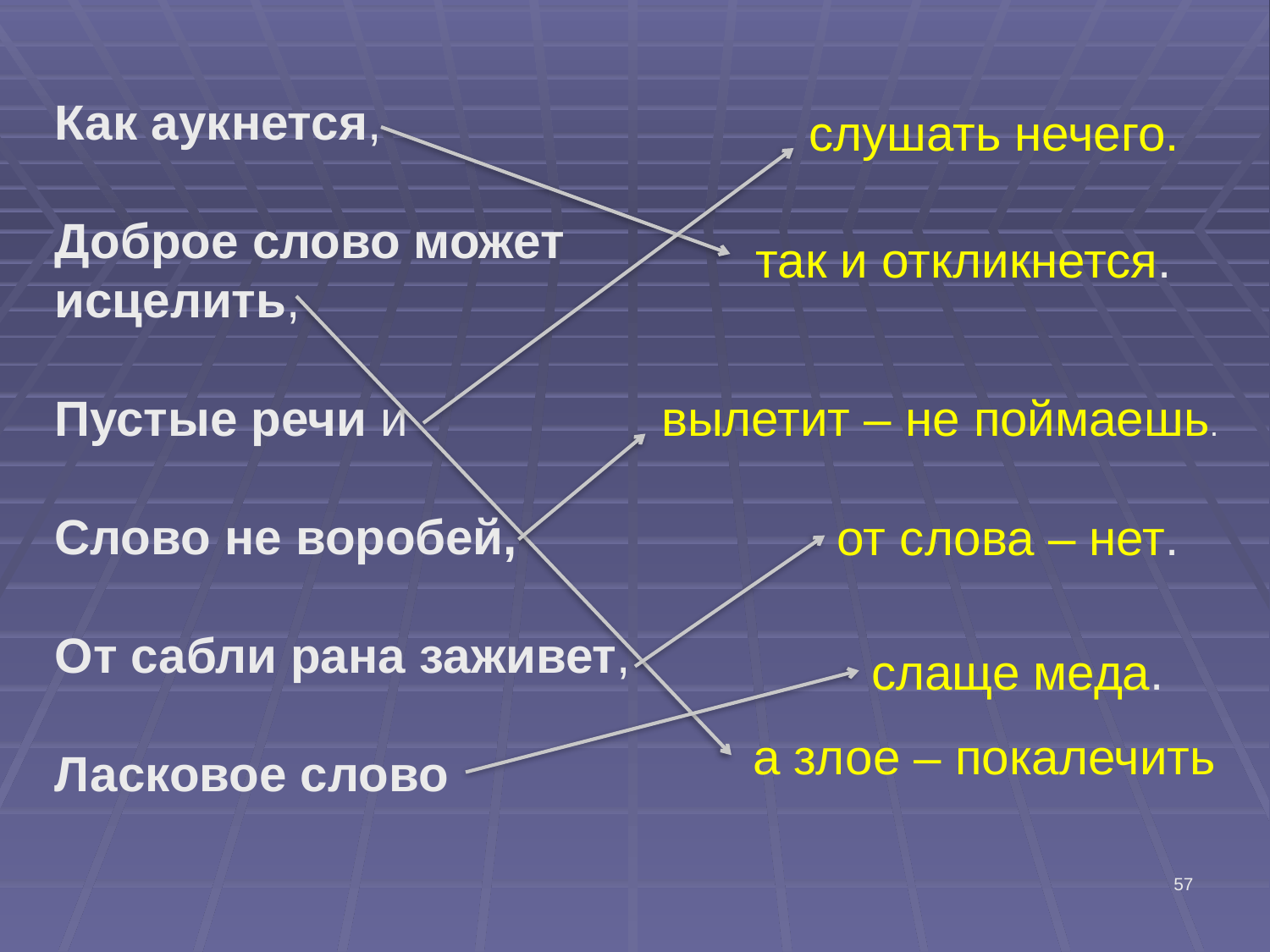

Как аукнется,

Доброе слово может исцелить,

Пустые речи и

Слово не воробей,

От сабли рана заживет,

Ласковое слово
слушать нечего.
так и откликнется.
вылетит – не поймаешь.
от слова – нет.
слаще меда.
 а злое – покалечить
57